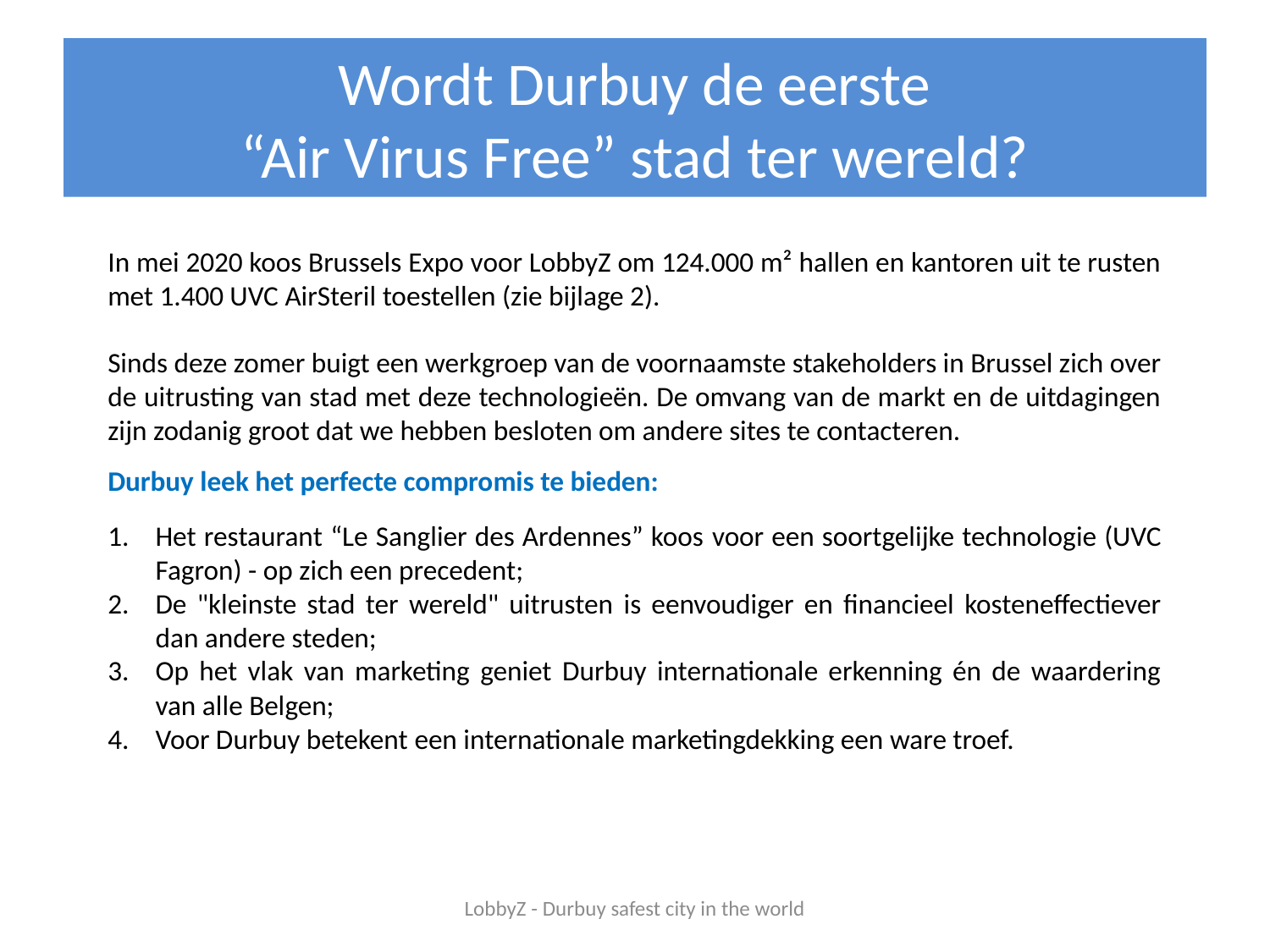

# Wordt Durbuy de eerste “Air Virus Free” stad ter wereld?
In mei 2020 koos Brussels Expo voor LobbyZ om 124.000 m² hallen en kantoren uit te rusten met 1.400 UVC AirSteril toestellen (zie bijlage 2).

Sinds deze zomer buigt een werkgroep van de voornaamste stakeholders in Brussel zich over de uitrusting van stad met deze technologieën. De omvang van de markt en de uitdagingen zijn zodanig groot dat we hebben besloten om andere sites te contacteren.

Durbuy leek het perfecte compromis te bieden:

Het restaurant “Le Sanglier des Ardennes” koos voor een soortgelijke technologie (UVC Fagron) - op zich een precedent;
De "kleinste stad ter wereld" uitrusten is eenvoudiger en financieel kosteneffectiever dan andere steden;
Op het vlak van marketing geniet Durbuy internationale erkenning én de waardering van alle Belgen;
Voor Durbuy betekent een internationale marketingdekking een ware troef.

LobbyZ - Durbuy safest city in the world